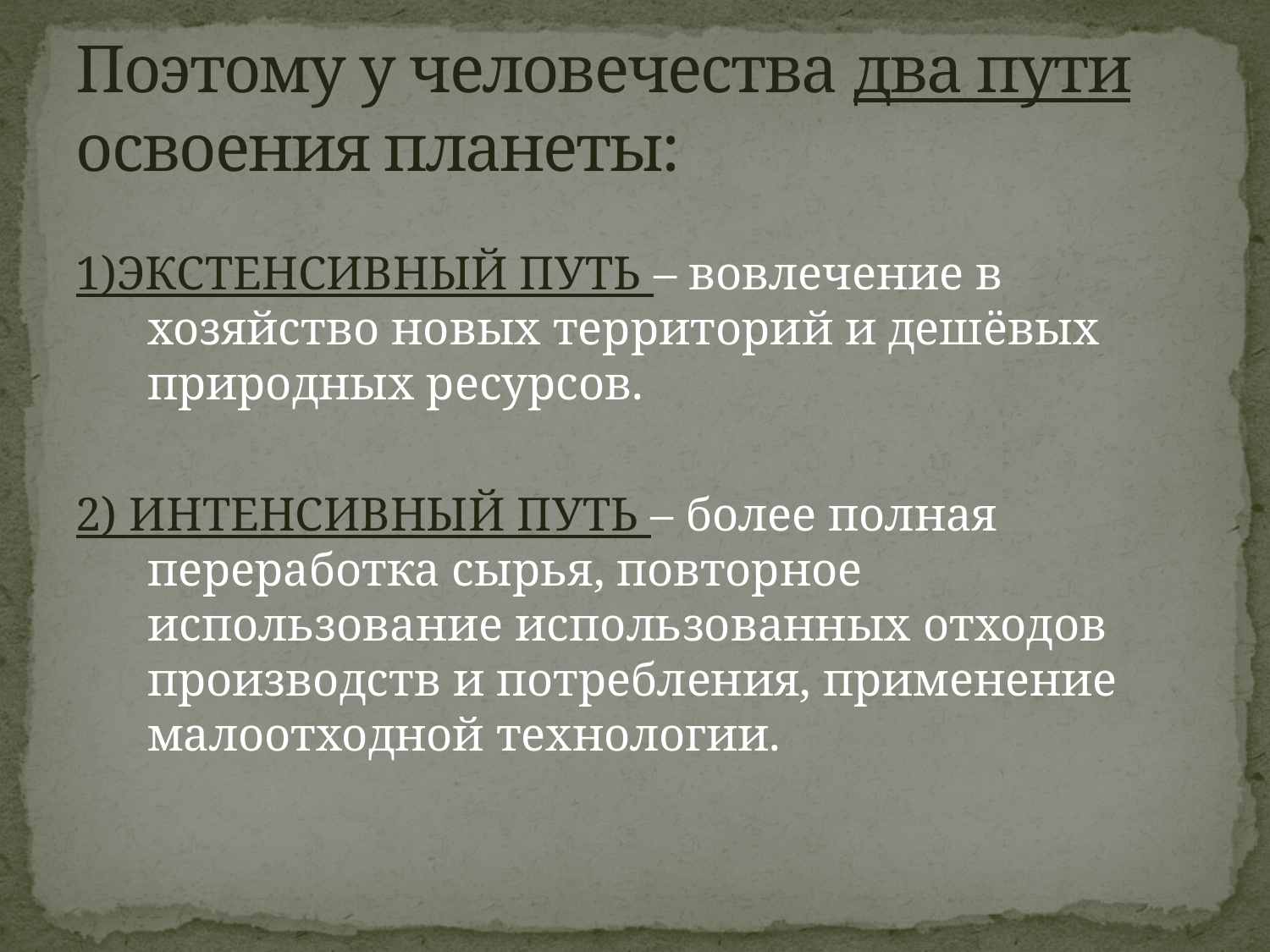

# Поэтому у человечества два пути освоения планеты:
1)ЭКСТЕНСИВНЫЙ ПУТЬ – вовлечение в хозяйство новых территорий и дешёвых природных ресурсов.

2) ИНТЕНСИВНЫЙ ПУТЬ – более полная переработка сырья, повторное использование использованных отходов производств и потребления, применение малоотходной технологии.